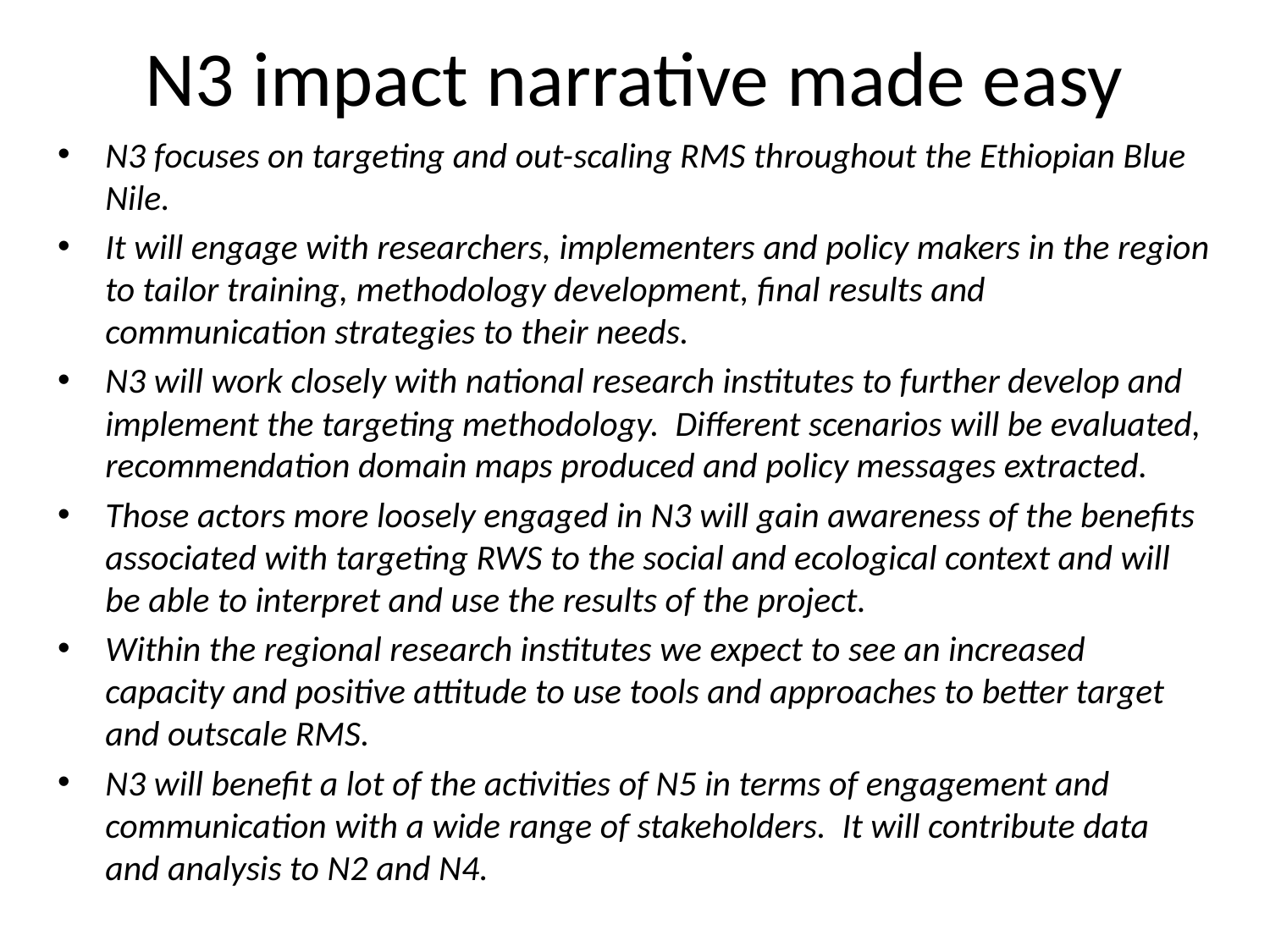

# N3 impact narrative made easy
N3 focuses on targeting and out-scaling RMS throughout the Ethiopian Blue Nile.
It will engage with researchers, implementers and policy makers in the region to tailor training, methodology development, final results and communication strategies to their needs.
N3 will work closely with national research institutes to further develop and implement the targeting methodology.  Different scenarios will be evaluated, recommendation domain maps produced and policy messages extracted.
Those actors more loosely engaged in N3 will gain awareness of the benefits associated with targeting RWS to the social and ecological context and will be able to interpret and use the results of the project.
Within the regional research institutes we expect to see an increased capacity and positive attitude to use tools and approaches to better target and outscale RMS.
N3 will benefit a lot of the activities of N5 in terms of engagement and communication with a wide range of stakeholders.  It will contribute data and analysis to N2 and N4.